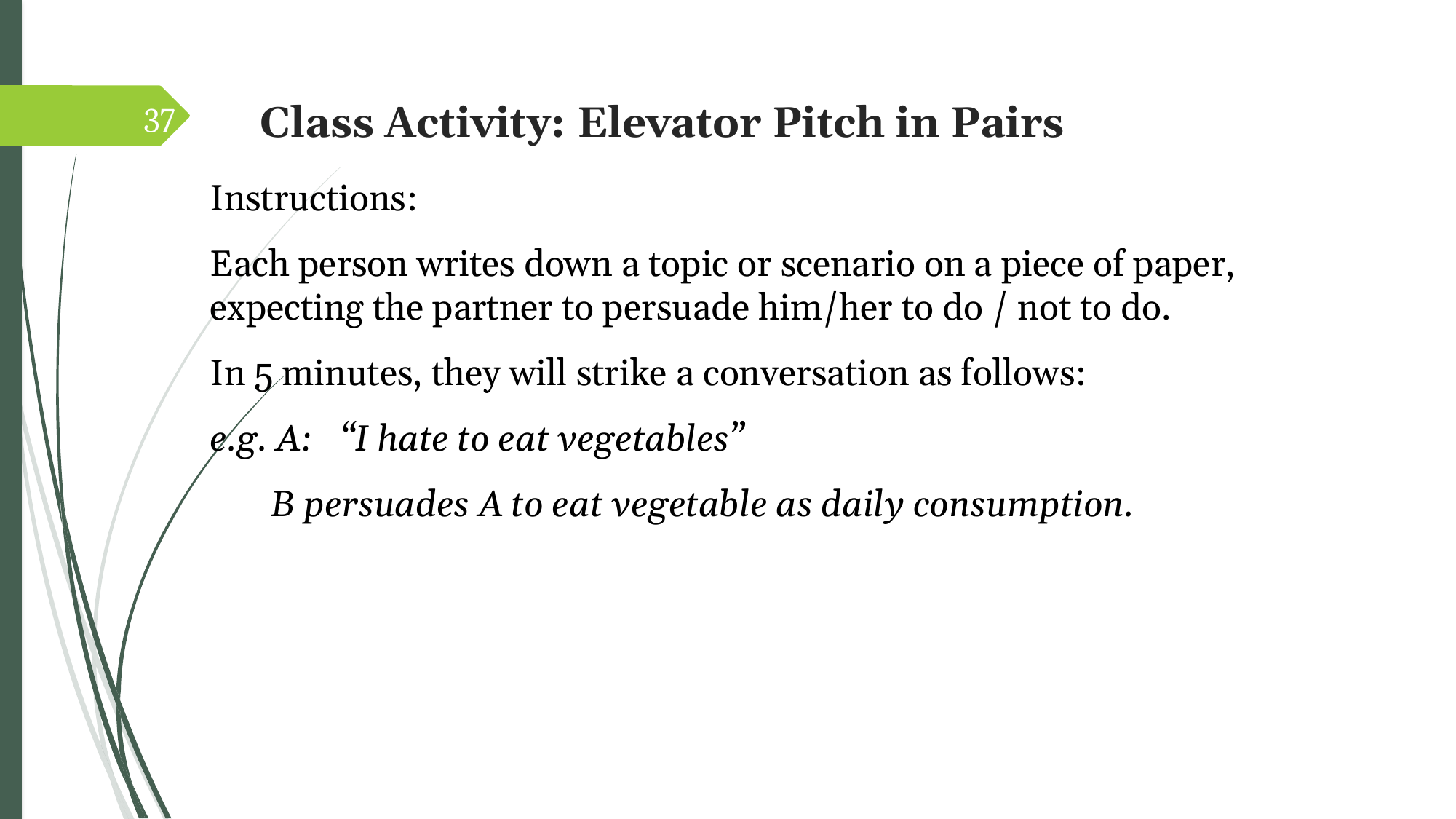

Class Activity: Elevator Pitch in Pairs
37
Instructions:
Each person writes down a topic or scenario on a piece of paper, expecting the partner to persuade him/her to do / not to do.
In 5 minutes, they will strike a conversation as follows:
e.g. A:   “I hate to eat vegetables”
       B persuades A to eat vegetable as daily consumption.